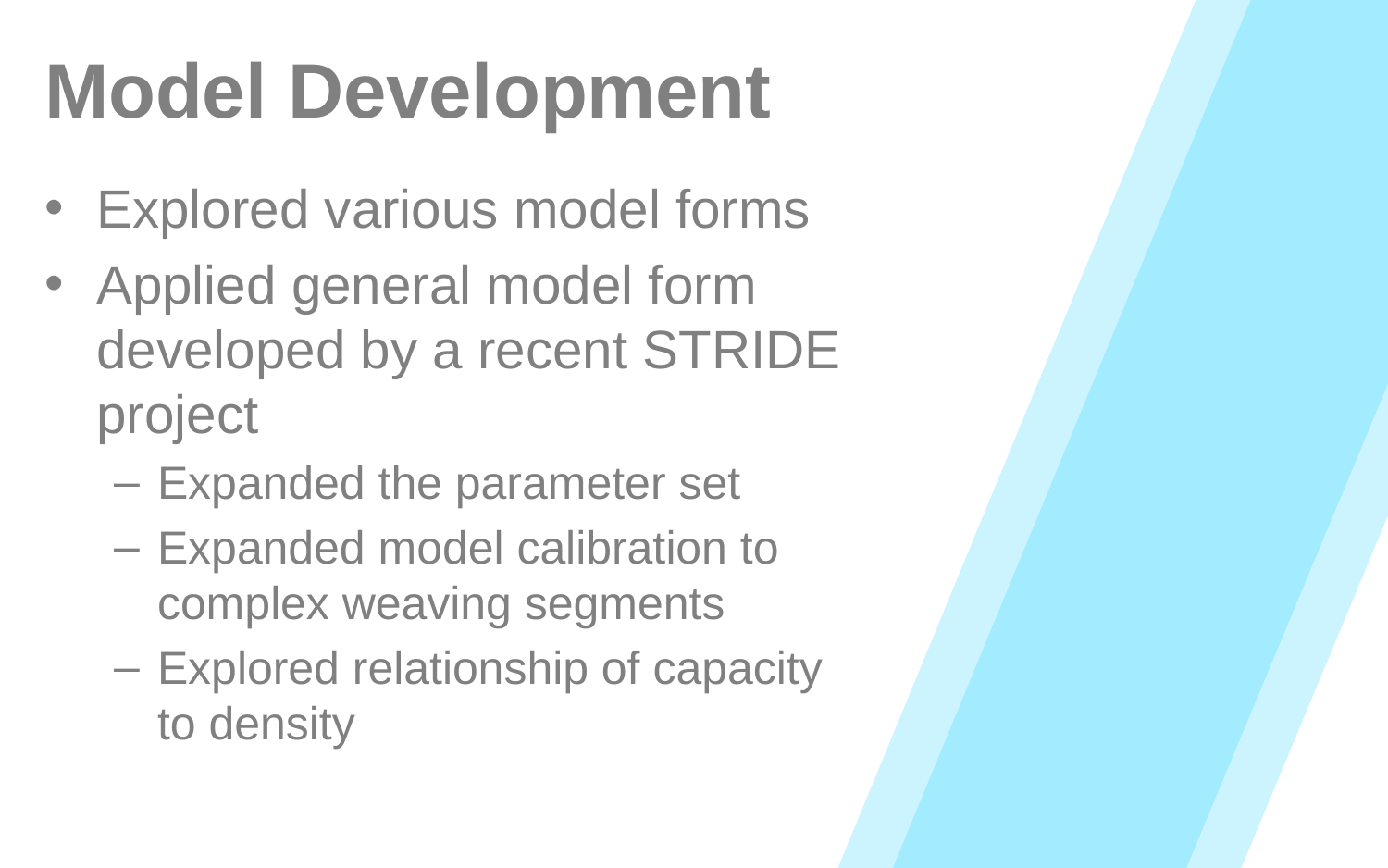

# Model Development
Explored various model forms
Applied general model form developed by a recent STRIDE project
Expanded the parameter set
Expanded model calibration to complex weaving segments
Explored relationship of capacity to density